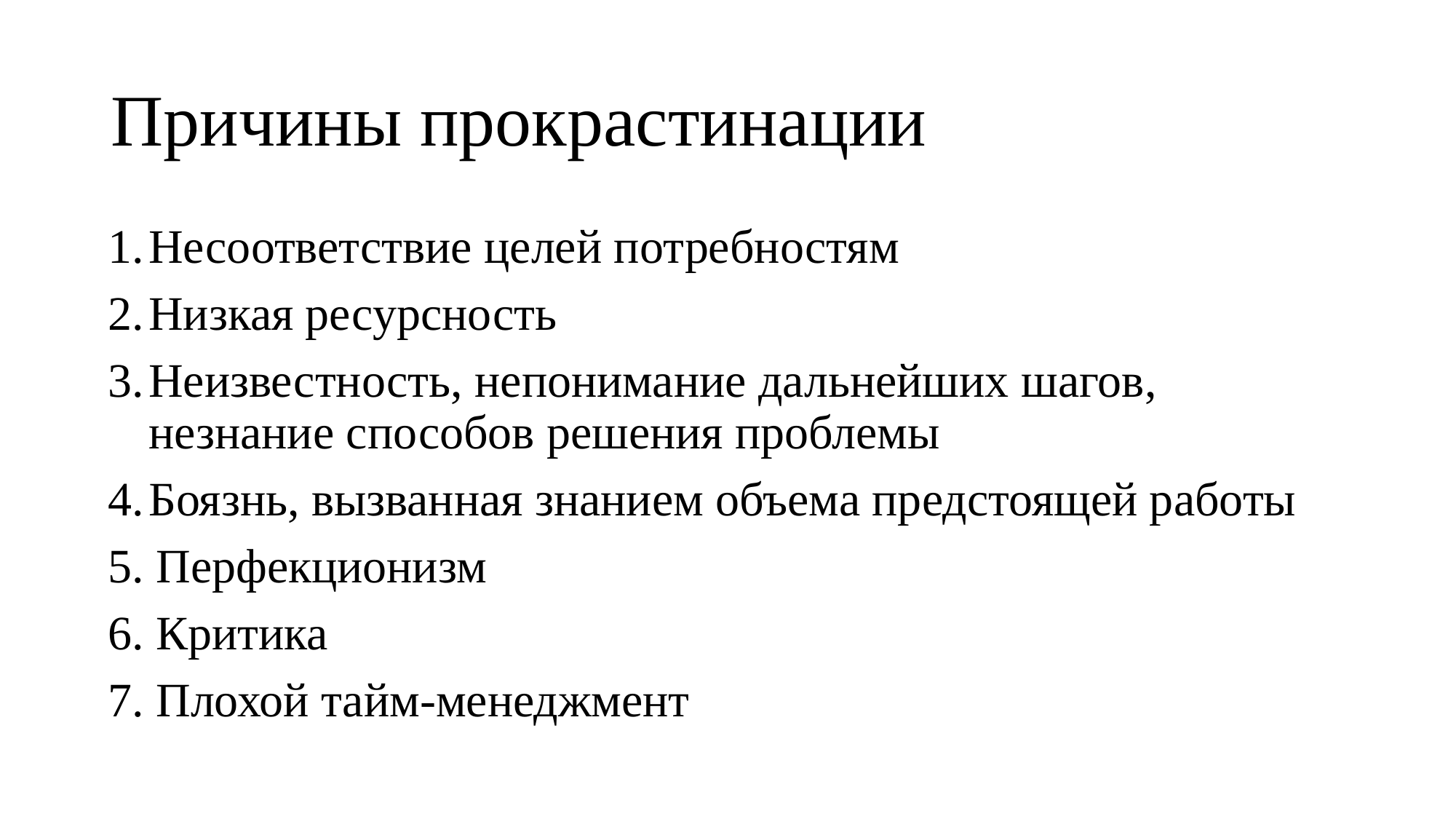

# Причины прокрастинации
Несоответствие целей потребностям
Низкая ресурсность
Неизвестность, непонимание дальнейших шагов, незнание способов решения проблемы
Боязнь, вызванная знанием объема предстоящей работы
5. Перфекционизм
6. Критика
7. Плохой тайм-менеджмент